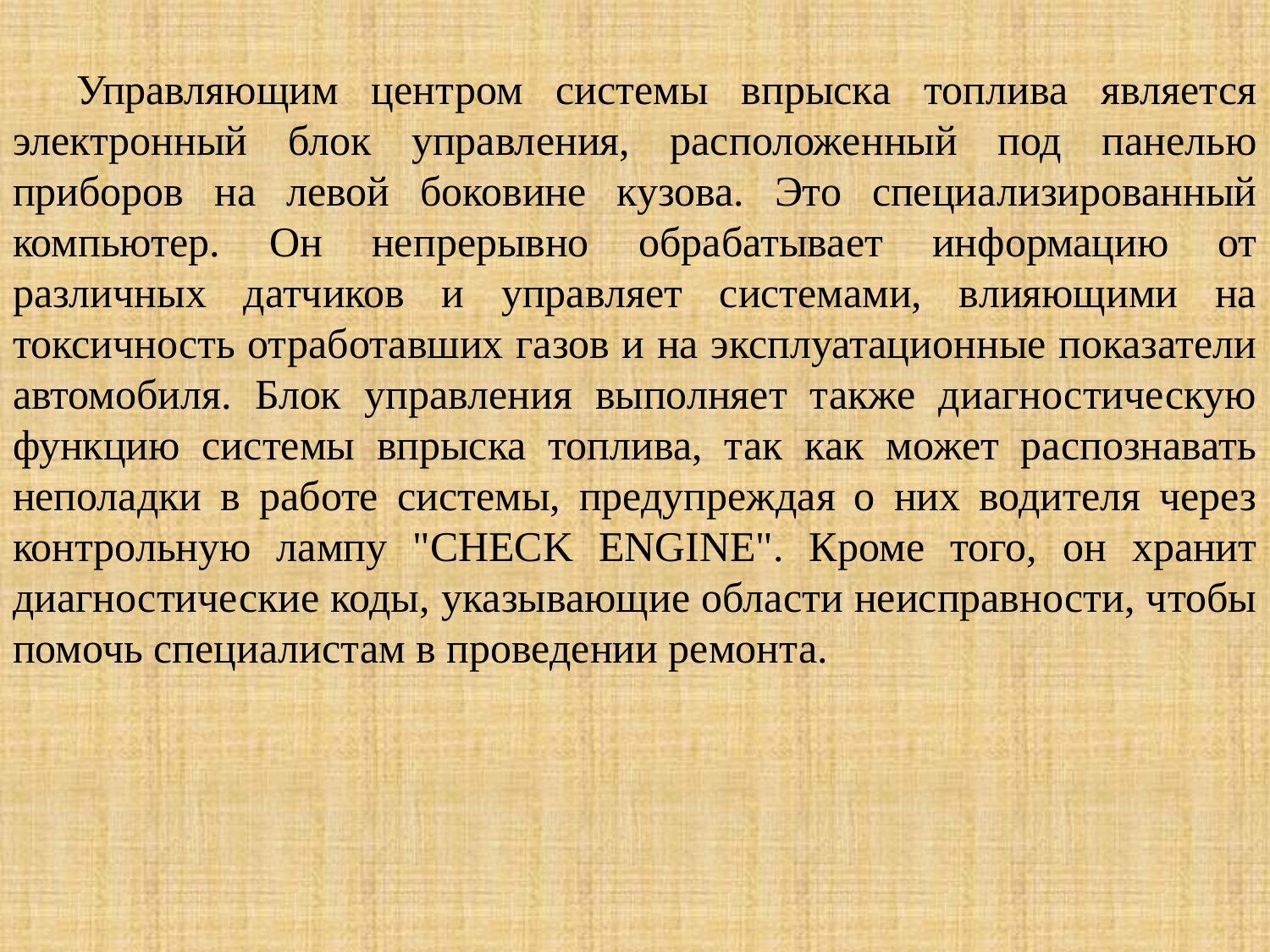

Управляющим центром системы впрыска топлива является электронный блок управления, расположенный под панелью приборов на левой боковине кузова. Это специализированный компьютер. Он непрерывно обрабатывает информацию от различных датчиков и управляет системами, влияющими на токсичность отработавших газов и на эксплуатационные показатели автомобиля. Блок управления выполняет также диагностическую функцию системы впрыска топлива, так как может распознавать неполадки в работе системы, предупреждая о них водителя через контрольную лампу "CHECK ENGINE". Кроме того, он хранит диагностические коды, указывающие области неисправности, чтобы помочь специалистам в проведении ремонта.